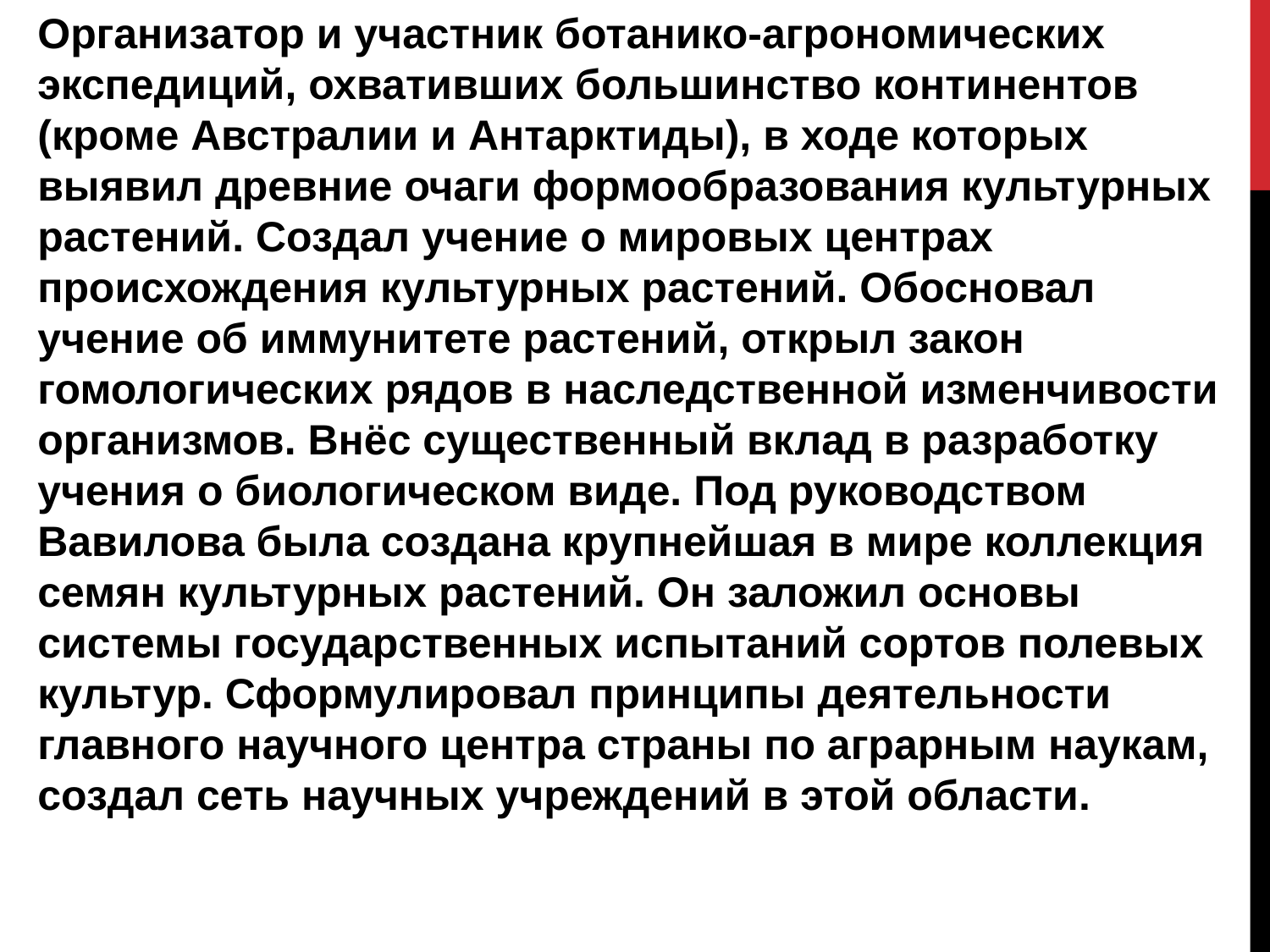

Организатор и участник ботанико-агрономических экспедиций, охвативших большинство континентов (кроме Австралии и Антарктиды), в ходе которых выявил древние очаги формообразования культурных растений. Создал учение о мировых центрах происхождения культурных растений. Обосновал учение об иммунитете растений, открыл закон гомологических рядов в наследственной изменчивости организмов. Внёс существенный вклад в разработку учения о биологическом виде. Под руководством Вавилова была создана крупнейшая в мире коллекция семян культурных растений. Он заложил основы системы государственных испытаний сортов полевых культур. Сформулировал принципы деятельности главного научного центра страны по аграрным наукам, создал сеть научных учреждений в этой области.
#